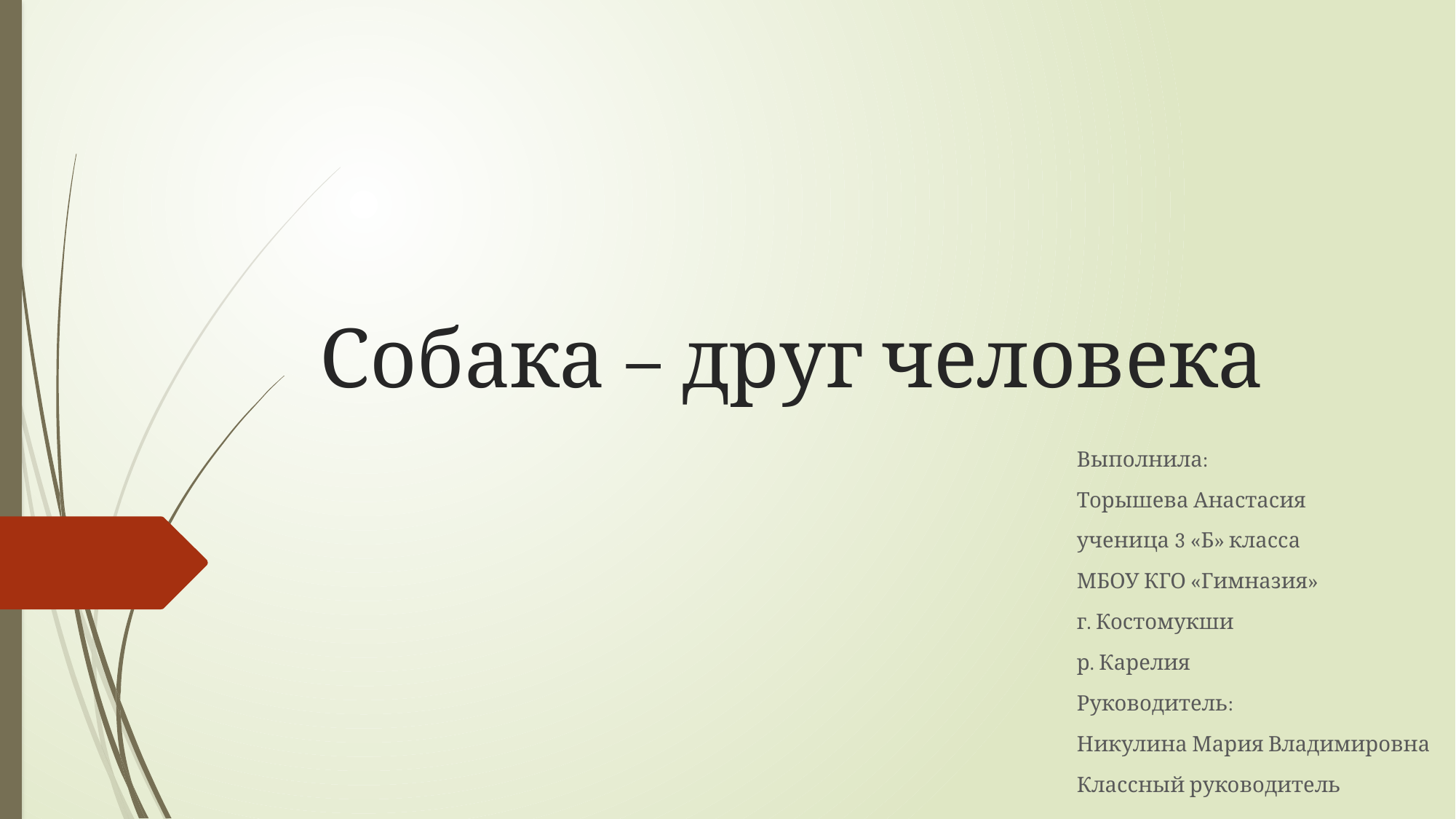

# Собака – друг человека
Выполнила:
Торышева Анастасия
ученица 3 «Б» класса
МБОУ КГО «Гимназия»
г. Костомукши
р. Карелия
Руководитель:
Никулина Мария Владимировна
Классный руководитель